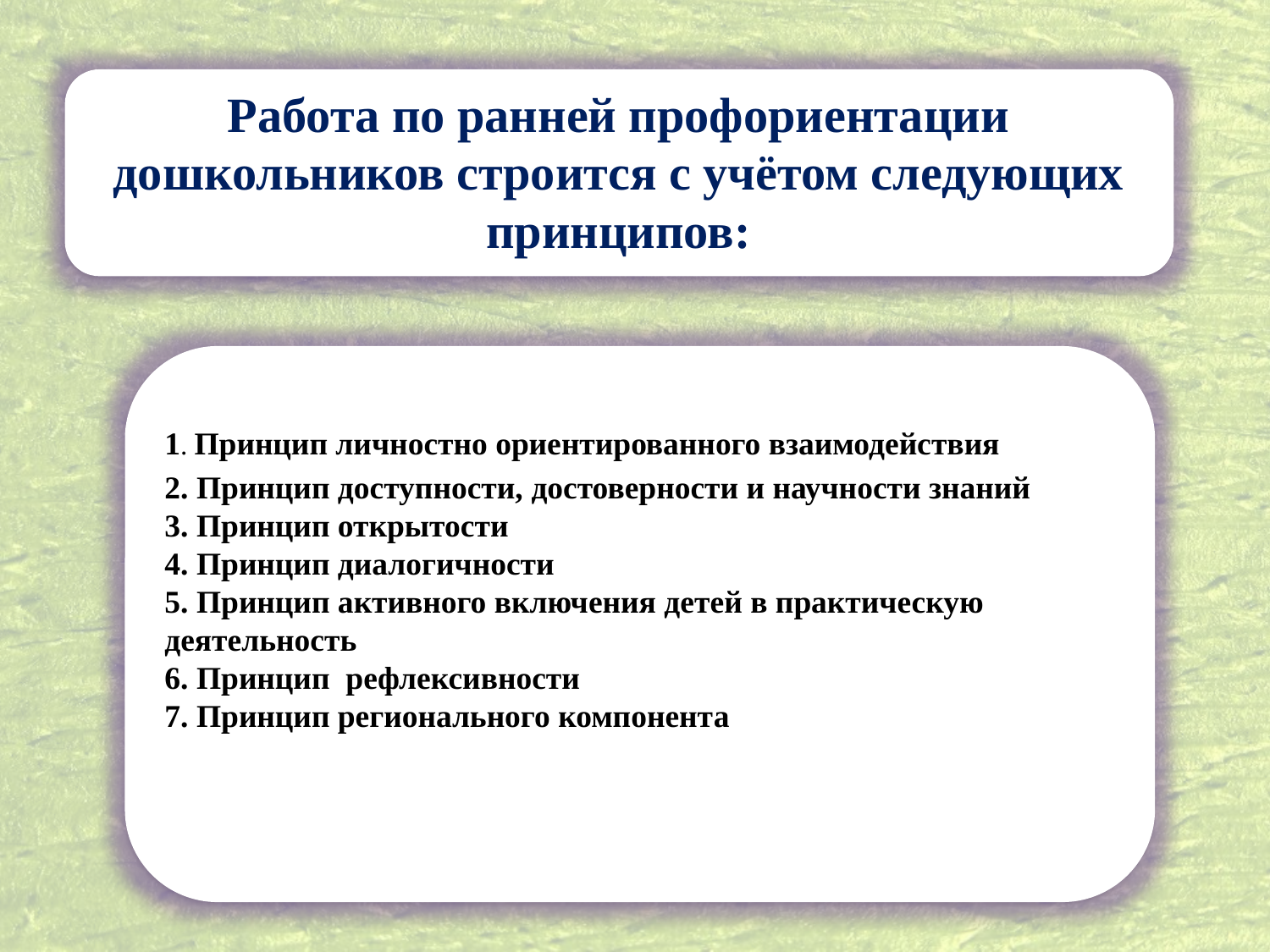

Работа по ранней профориентации дошкольников строится с учётом следующих принципов:

1. Принцип личностно ориентированного взаимодействия
2. Принцип доступности, достоверности и научности знаний
3. Принцип открытости
4. Принцип диалогичности
5. Принцип активного включения детей в практическую деятельность
6. Принцип  рефлексивности
7. Принцип регионального компонента